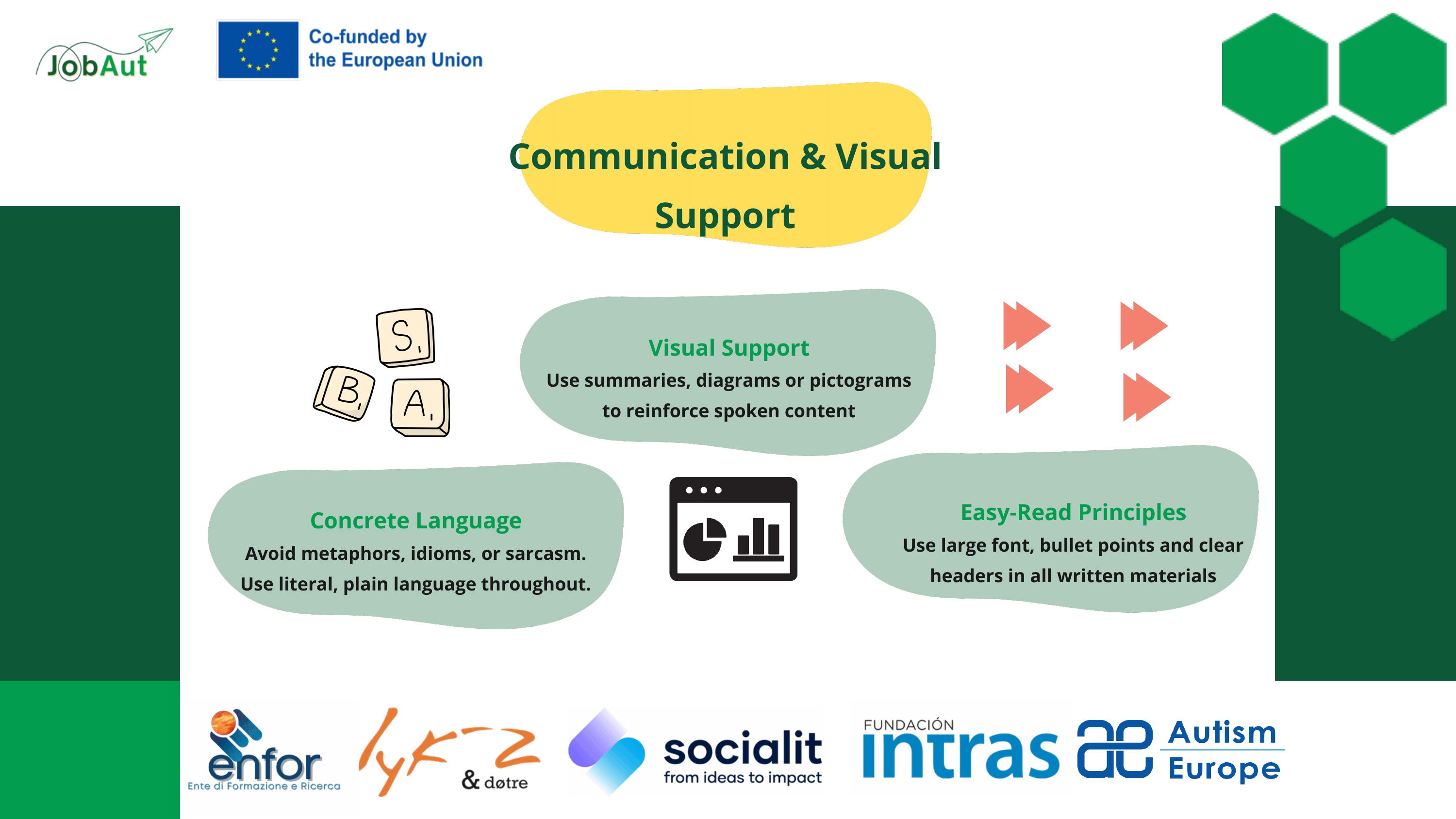

Communication & Visual Support

Visual Support
Use summaries, diagrams or pictograms to reinforce spoken content

Easy-Read Principles
Use large font, bullet points and clear headers in all written materials
Concrete Language
Avoid metaphors, idioms, or sarcasm. Use literal, plain language throughout.